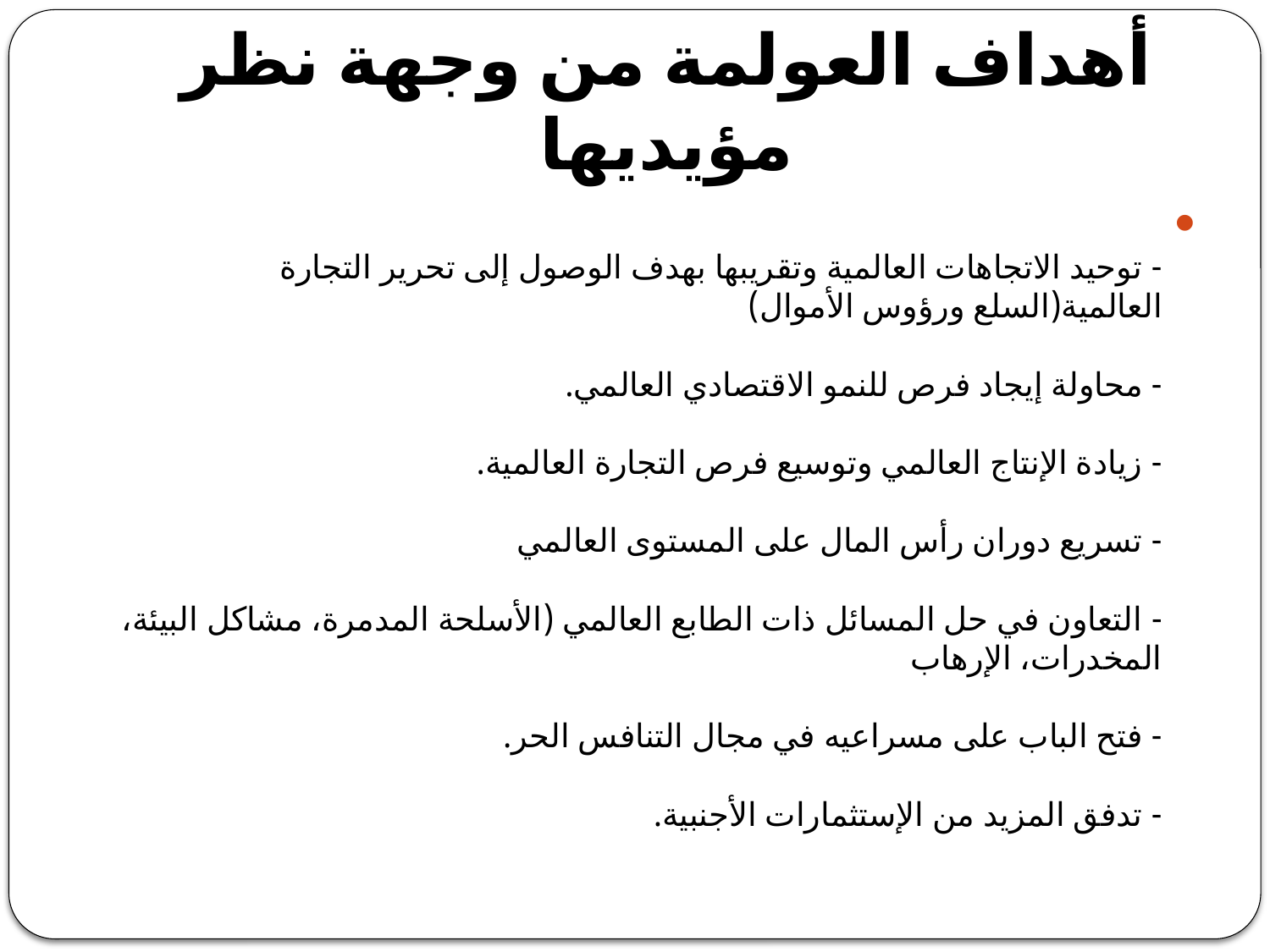

# أهداف العولمة من وجهة نظر مؤيديها
- توحيد الاتجاهات العالمية وتقريبها بهدف الوصول إلى تحرير التجارة العالمية(السلع ورؤوس الأموال)
- محاولة إيجاد فرص للنمو الاقتصادي العالمي.
- زيادة الإنتاج العالمي وتوسيع فرص التجارة العالمية.
- تسريع دوران رأس المال على المستوى العالمي
- التعاون في حل المسائل ذات الطابع العالمي (الأسلحة المدمرة، مشاكل البيئة، المخدرات، الإرهاب
- فتح الباب على مسراعيه في مجال التنافس الحر.
- تدفق المزيد من الإستثمارات الأجنبية.